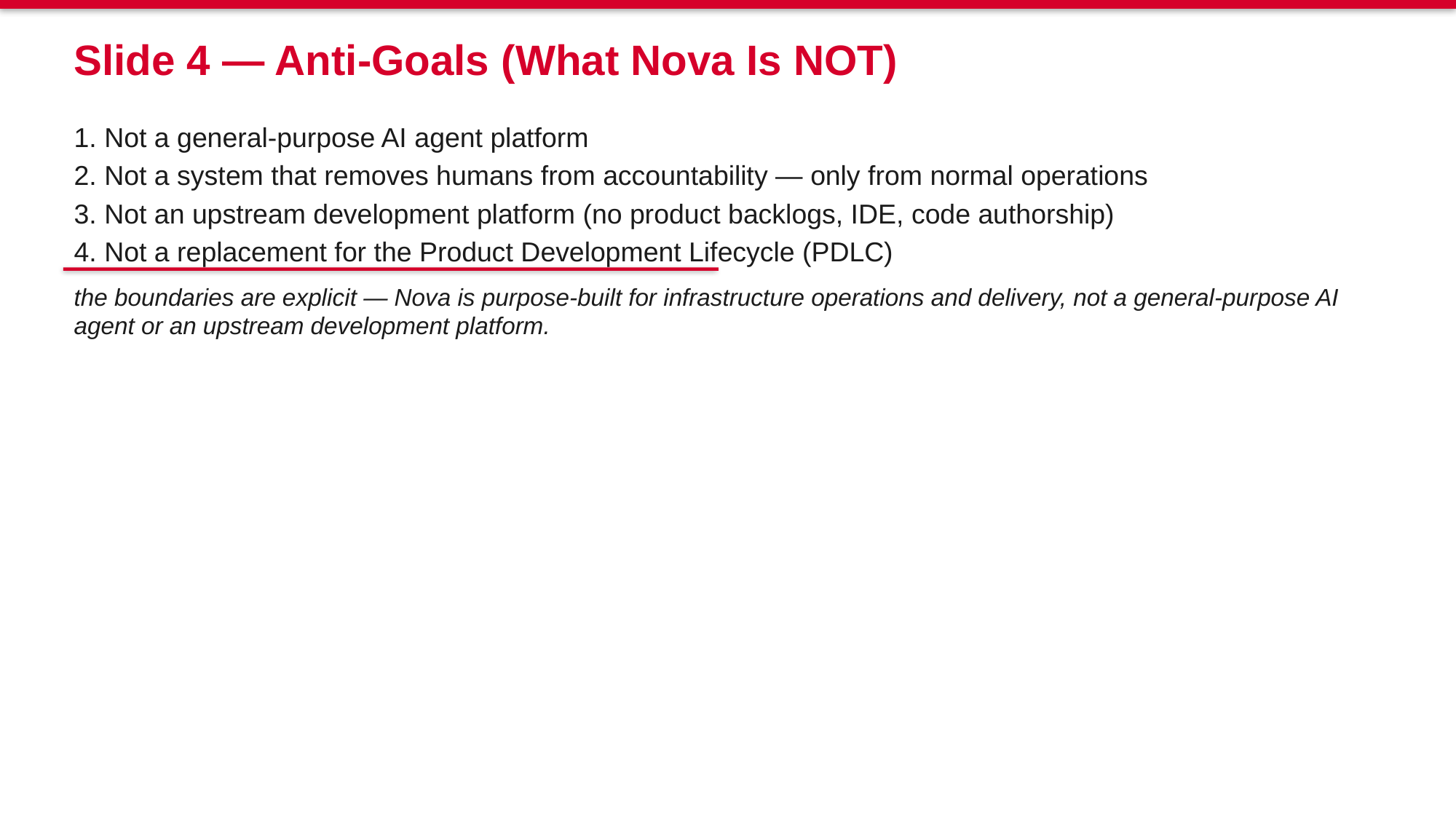

Slide 4 — Anti-Goals (What Nova Is NOT)
1. Not a general-purpose AI agent platform
2. Not a system that removes humans from accountability — only from normal operations
3. Not an upstream development platform (no product backlogs, IDE, code authorship)
4. Not a replacement for the Product Development Lifecycle (PDLC)

the boundaries are explicit — Nova is purpose-built for infrastructure operations and delivery, not a general-purpose AI agent or an upstream development platform.